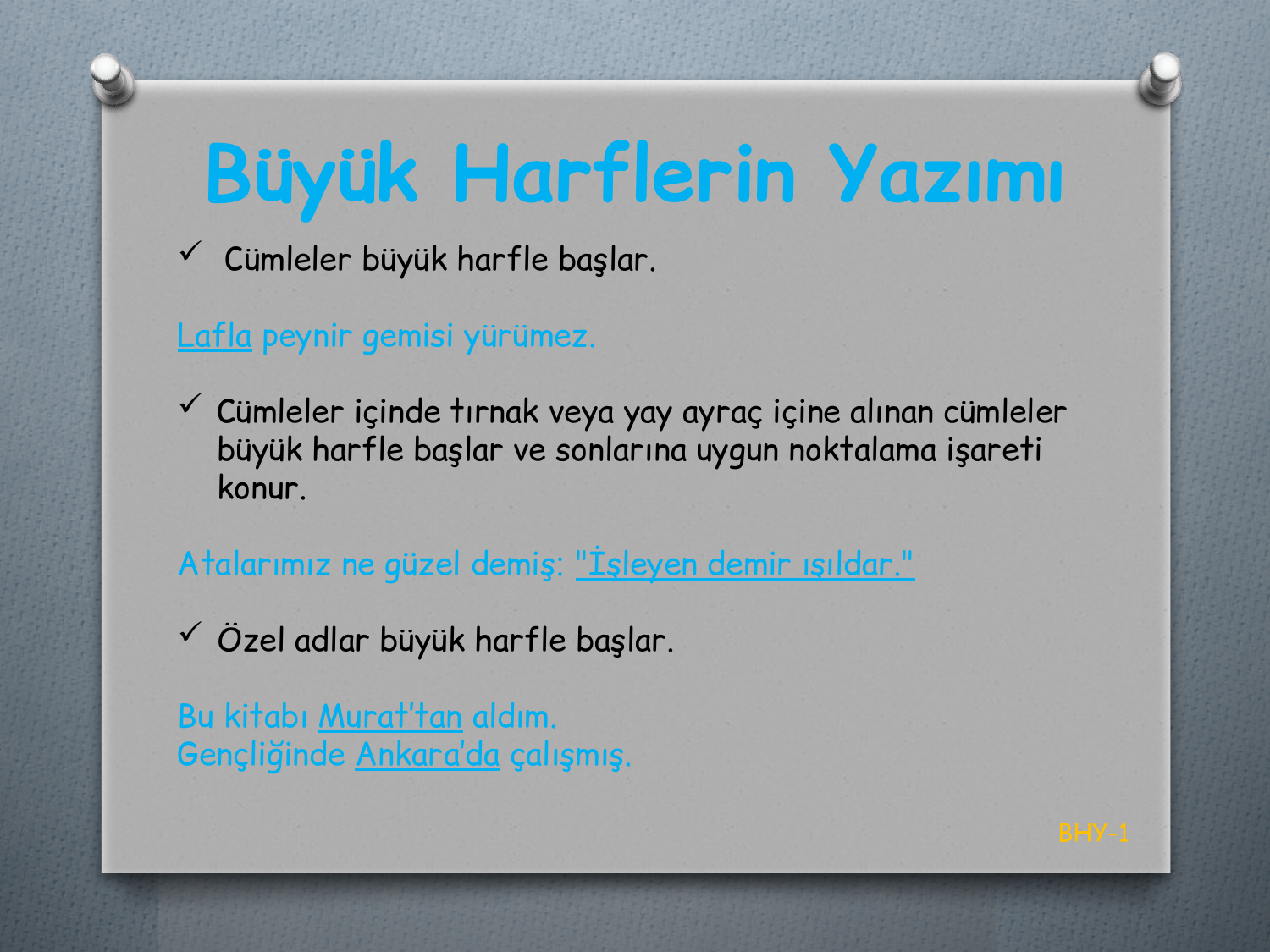

# Büyük Harflerin Yazımı
Cümleler büyük harfle başlar.

Lafla peynir gemisi yürümez.

Cümleler içinde tırnak veya yay ayraç içine alınan cümleler büyük harfle başlar ve sonlarına uygun noktalama işareti konur.

Atalarımız ne güzel demiş: "İşleyen demir ışıldar."

Özel adlar büyük harfle başlar.

Bu kitabı Murat’tan aldım.
Gençliğinde Ankara’da çalışmış.

BHY-1